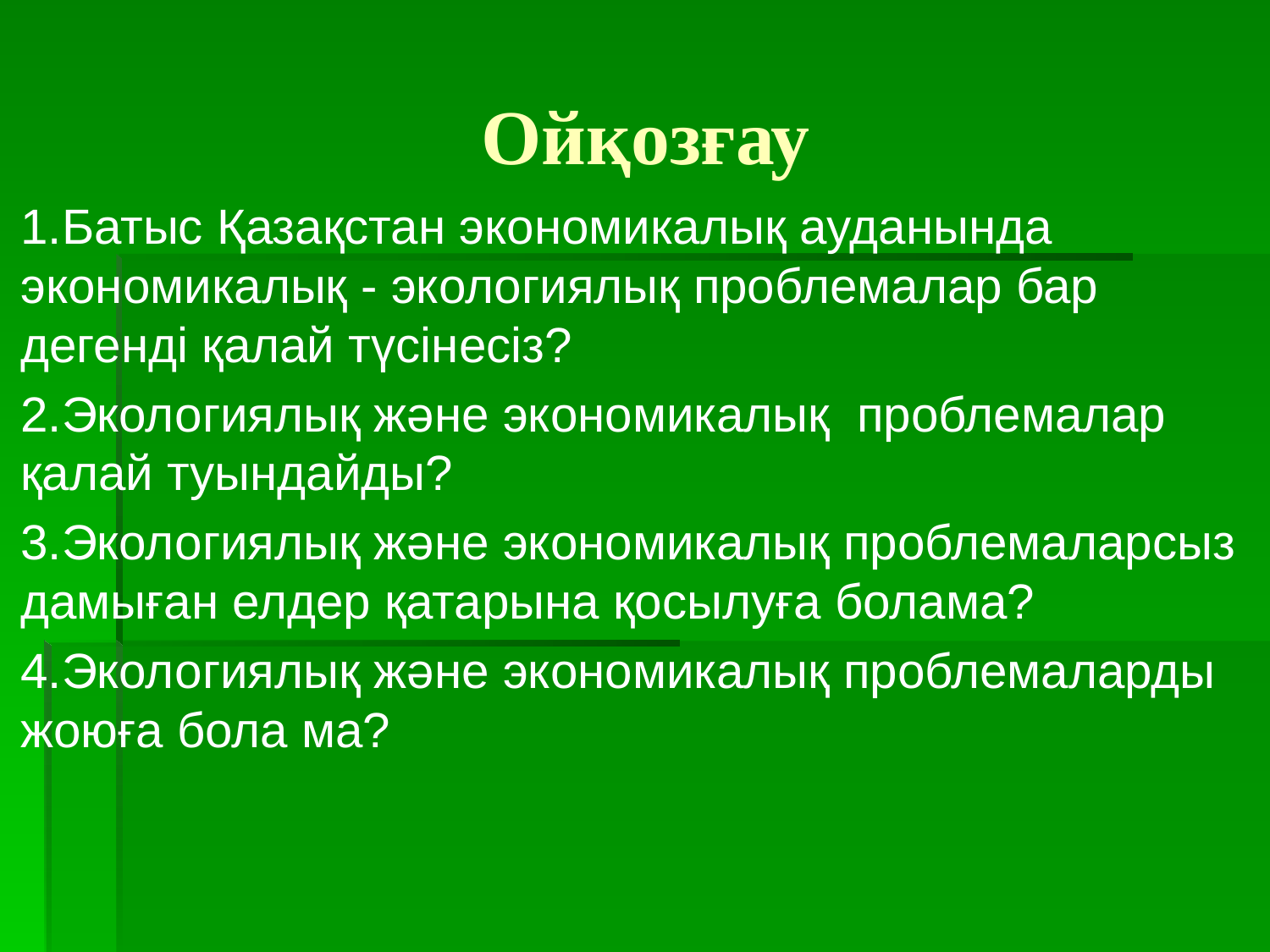

# Ойқозғау
1.Батыс Қазақстан экономикалық ауданында экономикалық - экологиялық проблемалар бар дегенді қалай түсінесіз?
2.Экологиялық және экономикалық  проблемалар қалай туындайды?
3.Экологиялық және экономикалық проблемаларсыз дамыған елдер қатарына қосылуға болама?
4.Экологиялық және экономикалық проблемаларды жоюға бола ма?